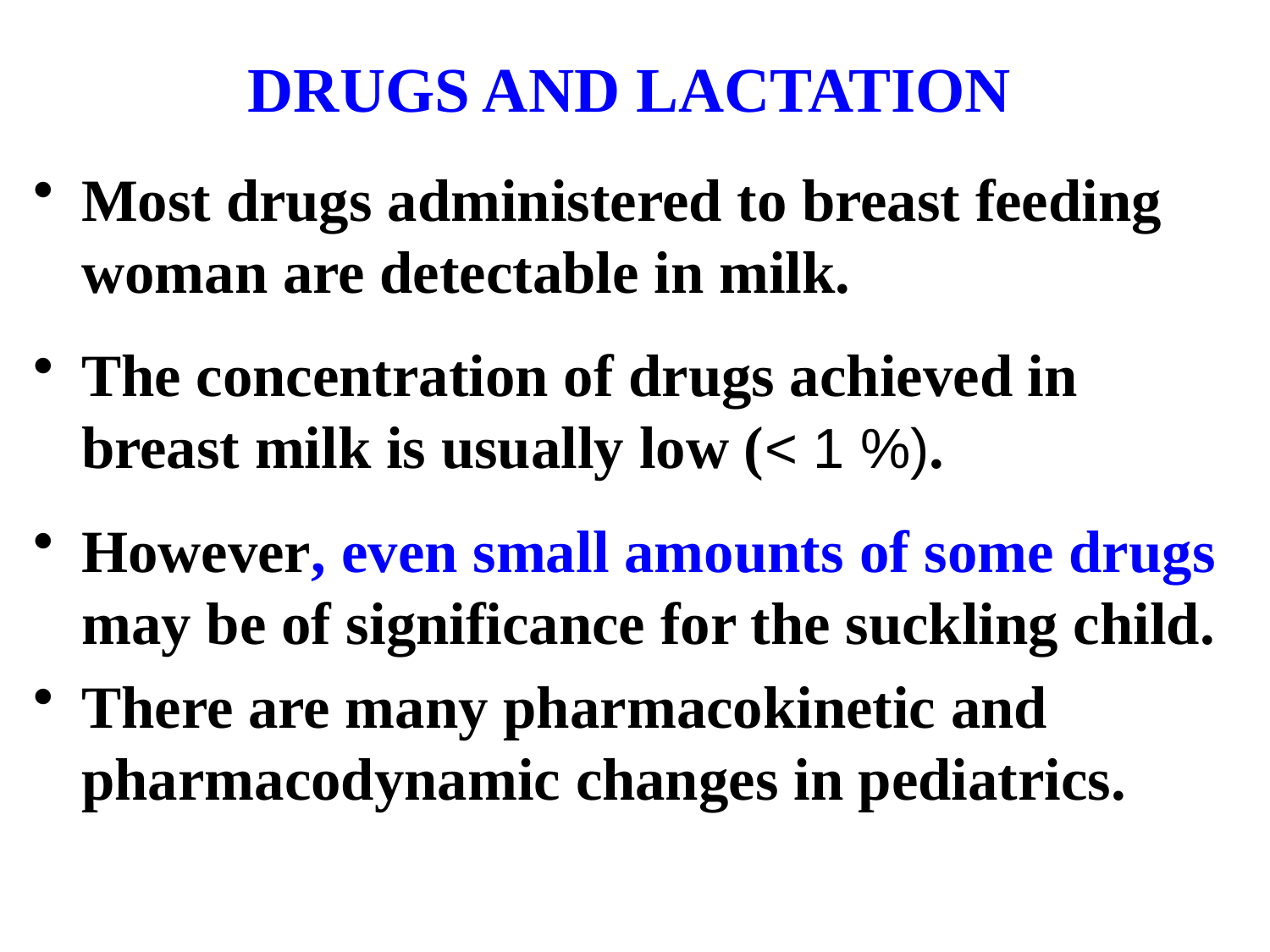

DRUGS AND LACTATION

Most drugs administered to breast feeding woman are detectable in milk.

The concentration of drugs achieved in breast milk is usually low (< 1 %).

However, even small amounts of some drugs may be of significance for the suckling child.
There are many pharmacokinetic and pharmacodynamic changes in pediatrics.